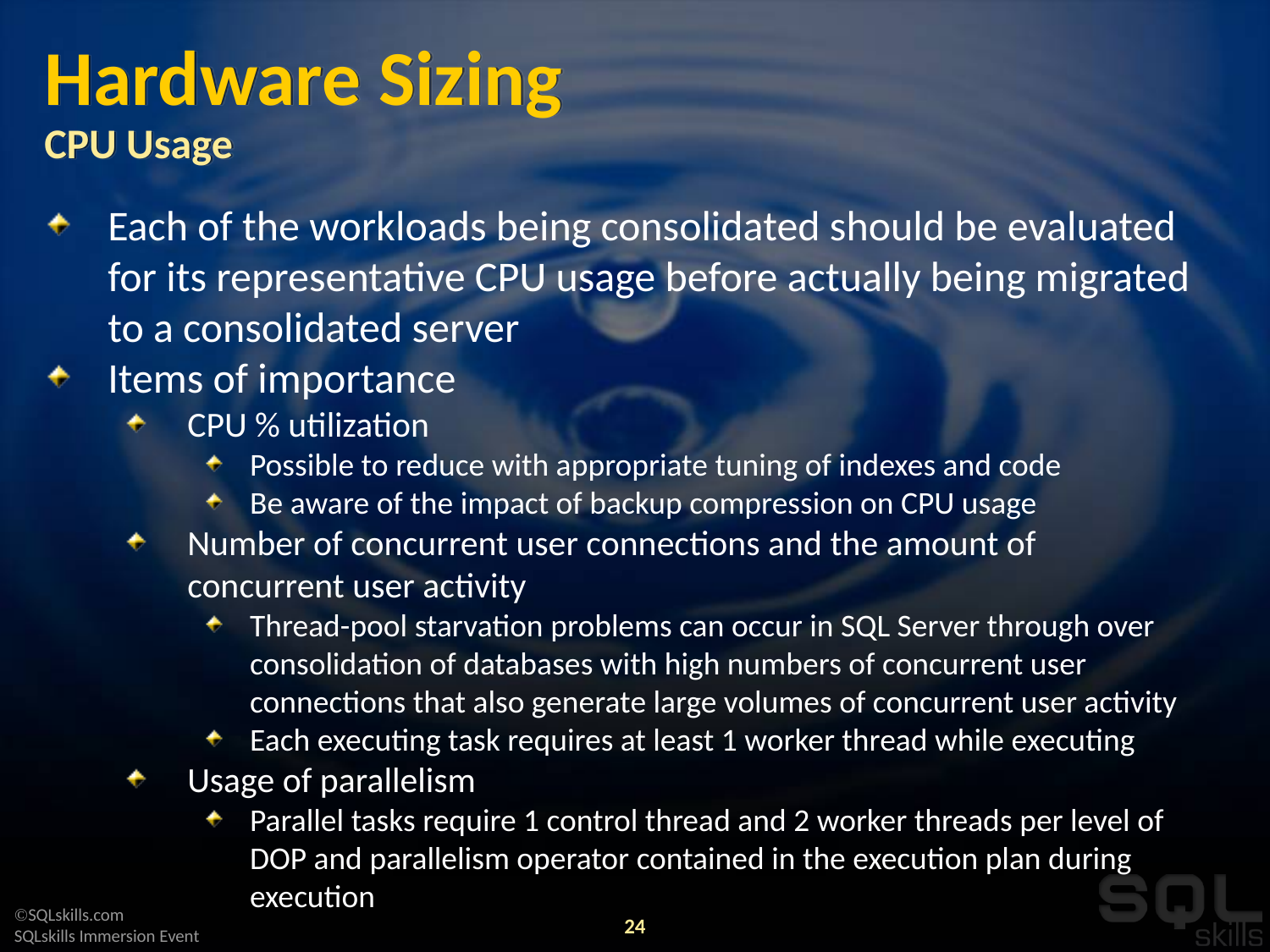

# Hardware Sizing CPU Usage
Each of the workloads being consolidated should be evaluated for its representative CPU usage before actually being migrated to a consolidated server
Items of importance
CPU % utilization
Possible to reduce with appropriate tuning of indexes and code
Be aware of the impact of backup compression on CPU usage
Number of concurrent user connections and the amount of concurrent user activity
Thread-pool starvation problems can occur in SQL Server through over consolidation of databases with high numbers of concurrent user connections that also generate large volumes of concurrent user activity
Each executing task requires at least 1 worker thread while executing
Usage of parallelism
Parallel tasks require 1 control thread and 2 worker threads per level of DOP and parallelism operator contained in the execution plan during execution
24